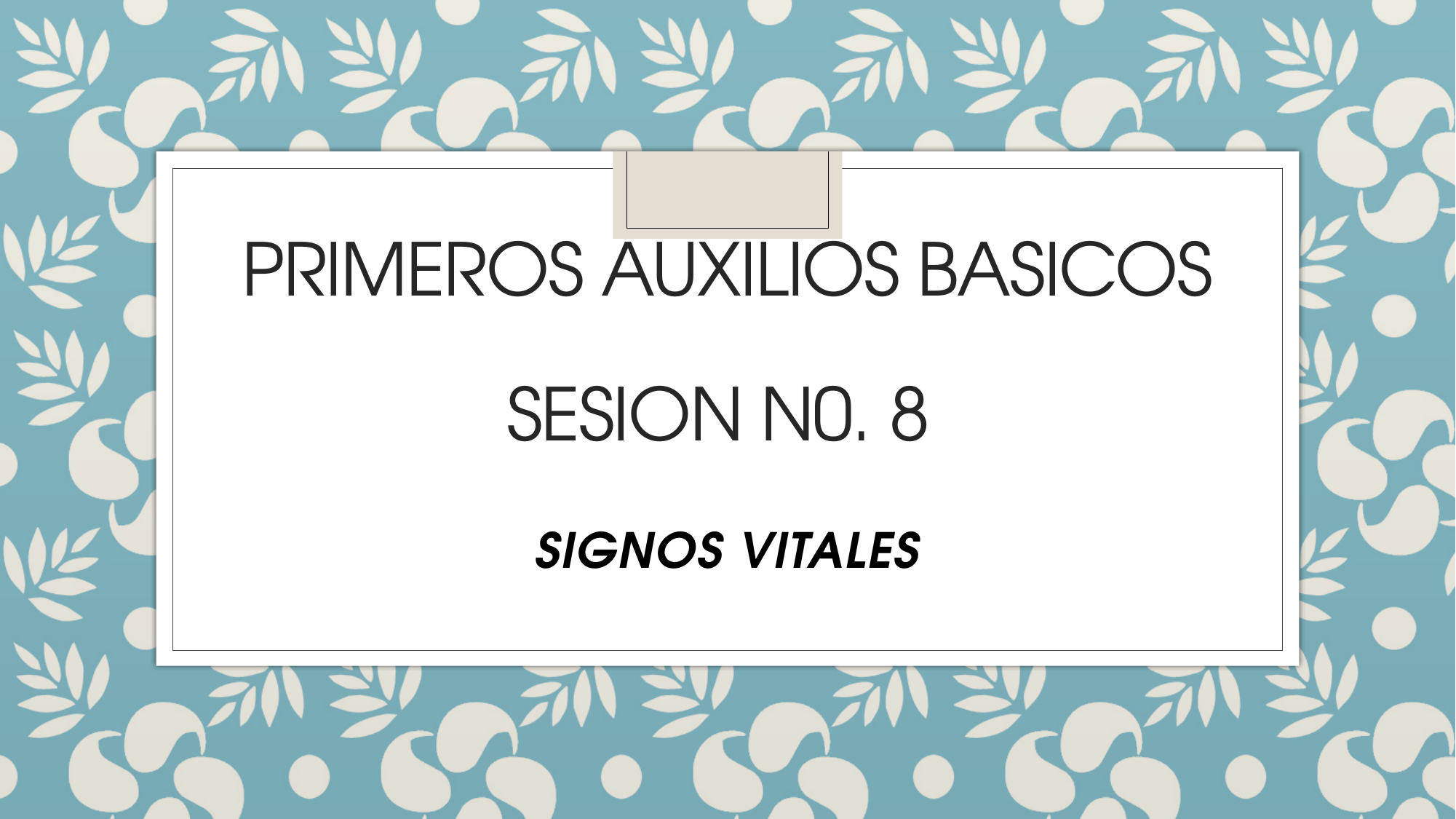

# PRIMEROS AUXILIOS BASICOS SESION N0. 8
SIGNOS VITALES